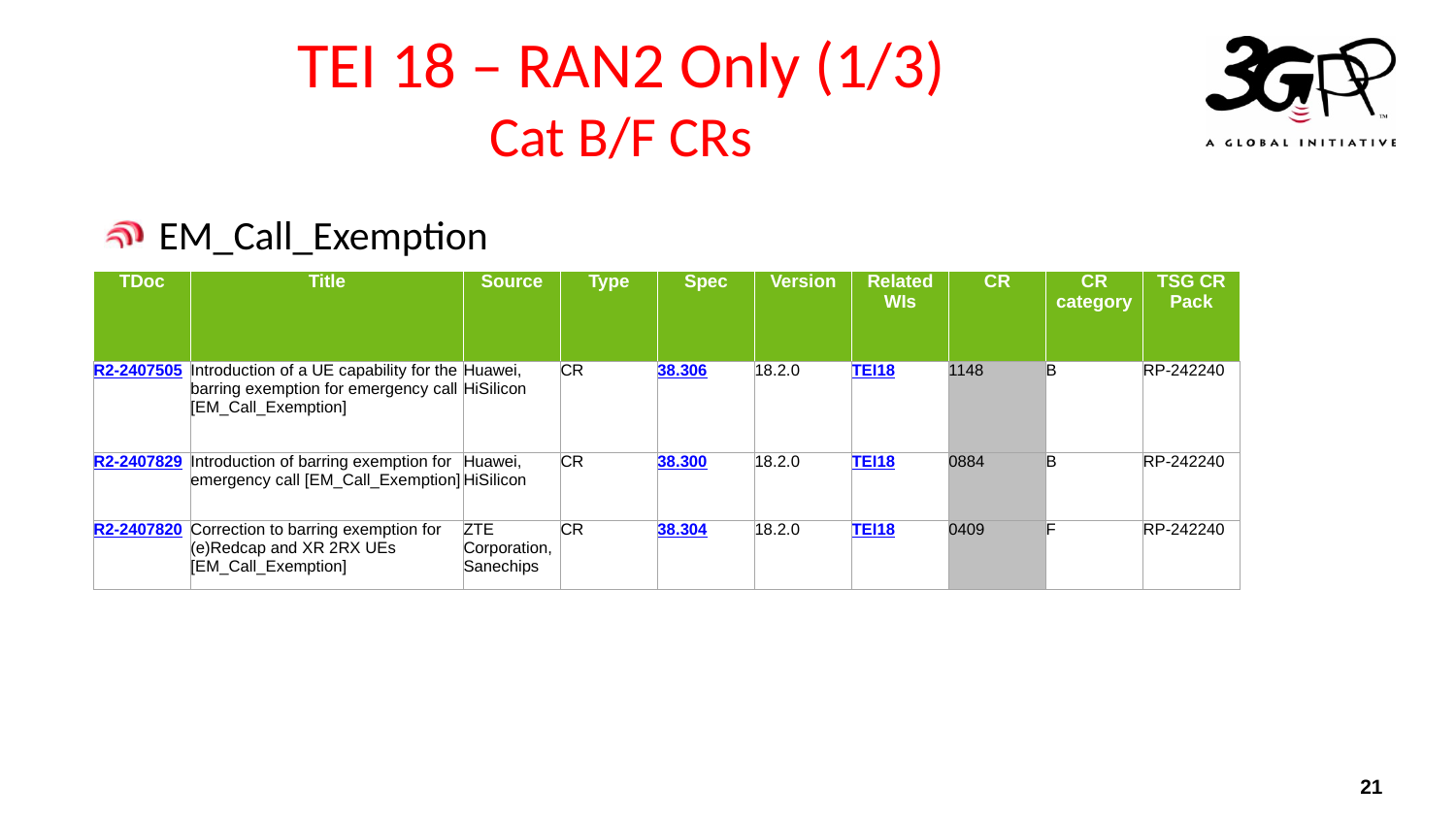

# TEI 18 – RAN2 Only (1/3) Cat B/F CRs
EM_Call_Exemption

| TDoc | Title | Source | Type | Spec | Version | Related WIs | CR | CR category | TSG CR Pack |
| --- | --- | --- | --- | --- | --- | --- | --- | --- | --- |
| R2-2407505 | Introduction of a UE capability for the barring exemption for emergency call [EM\_Call\_Exemption] | Huawei, HiSilicon | CR | 38.306 | 18.2.0 | TEI18 | 1148 | B | RP-242240 |
| R2-2407829 | Introduction of barring exemption for emergency call [EM\_Call\_Exemption] | Huawei, HiSilicon | CR | 38.300 | 18.2.0 | TEI18 | 0884 | B | RP-242240 |
| R2-2407820 | Correction to barring exemption for (e)Redcap and XR 2RX UEs [EM\_Call\_Exemption] | ZTE Corporation, Sanechips | CR | 38.304 | 18.2.0 | TEI18 | 0409 | F | RP-242240 |